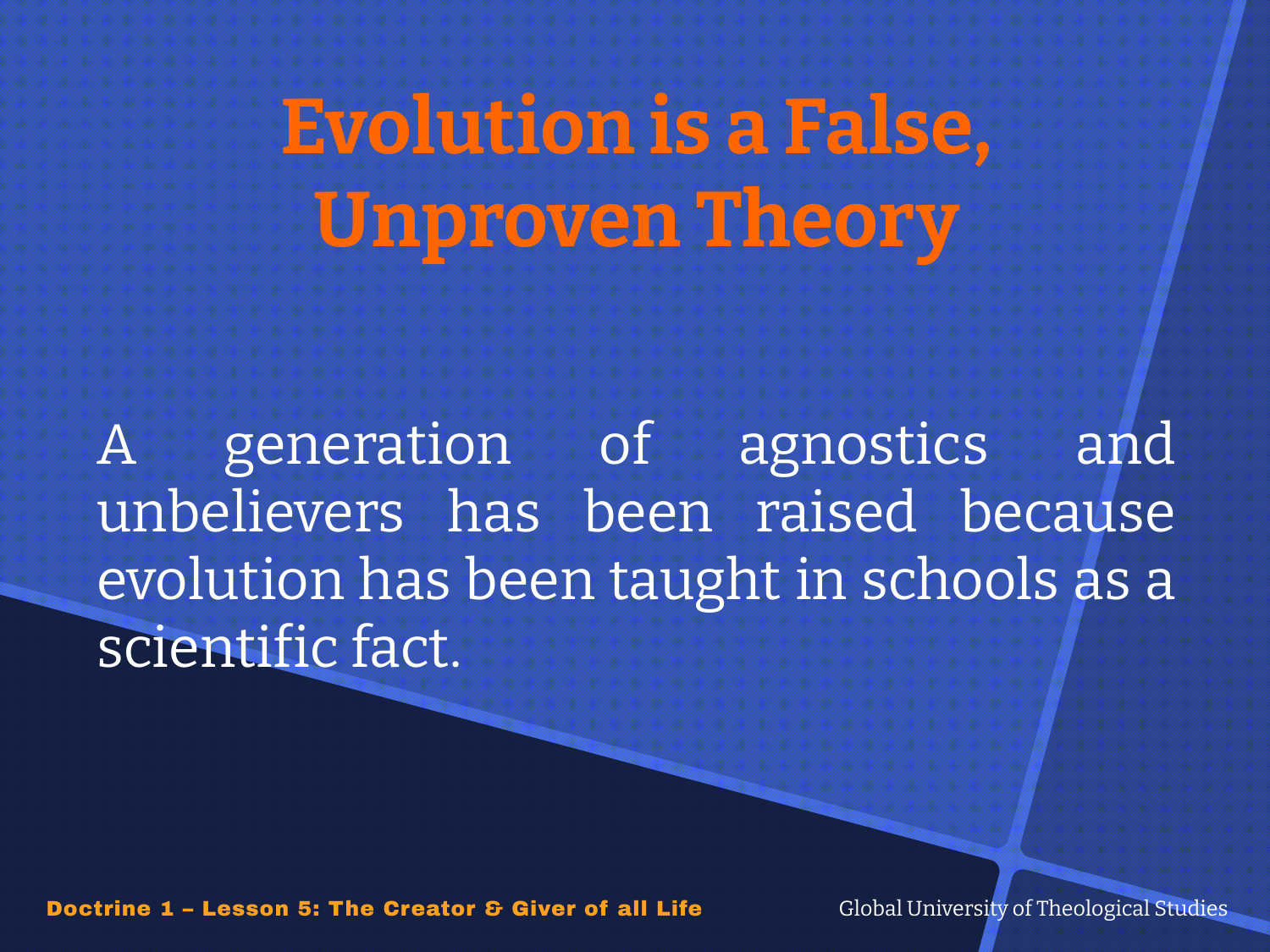

Evolution is a False, Unproven Theory
A generation of agnostics and unbelievers has been raised because evolution has been taught in schools as a scientific fact.
Doctrine 1 – Lesson 5: The Creator & Giver of all Life                 Global University of Theological Studies